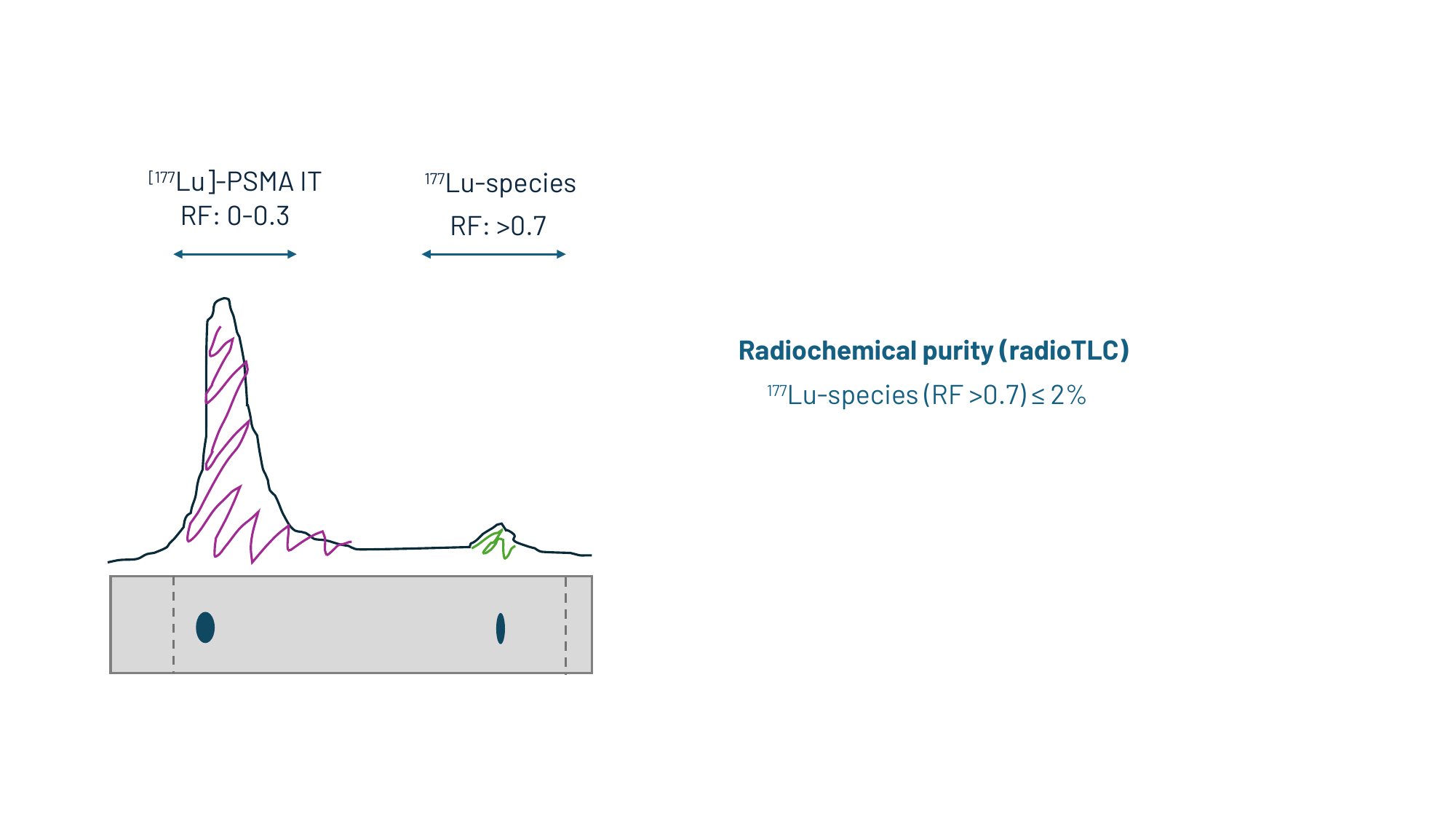

[177Lu]-PSMA IT
177Lu-species
RF: 0-0.3
RF: >0.7

Radiochemical purity (radioTLC)
177Lu-species (RF >0.7) ≤ 2%